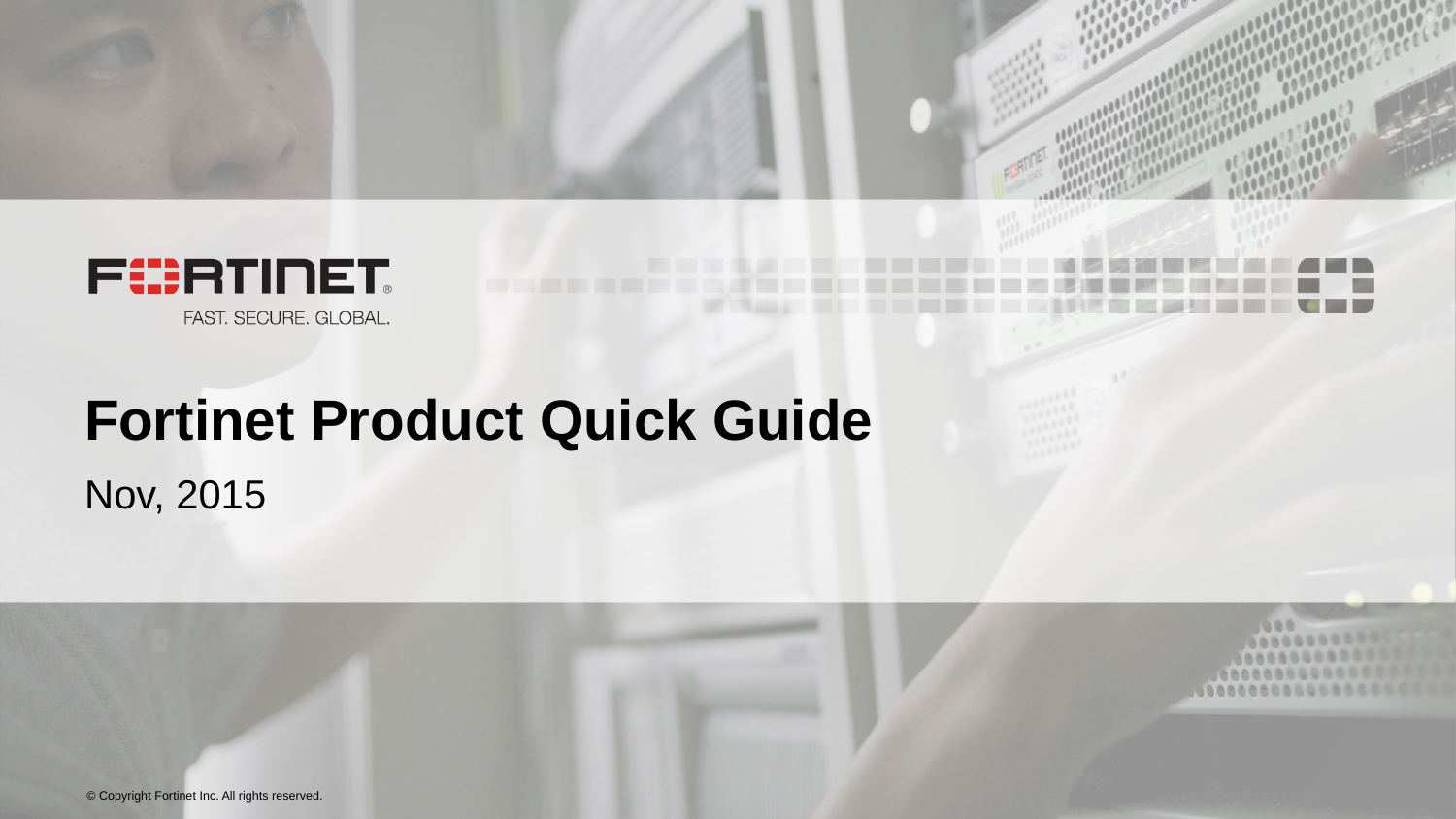

# Fortinet Product Quick Guide
Nov, 2015